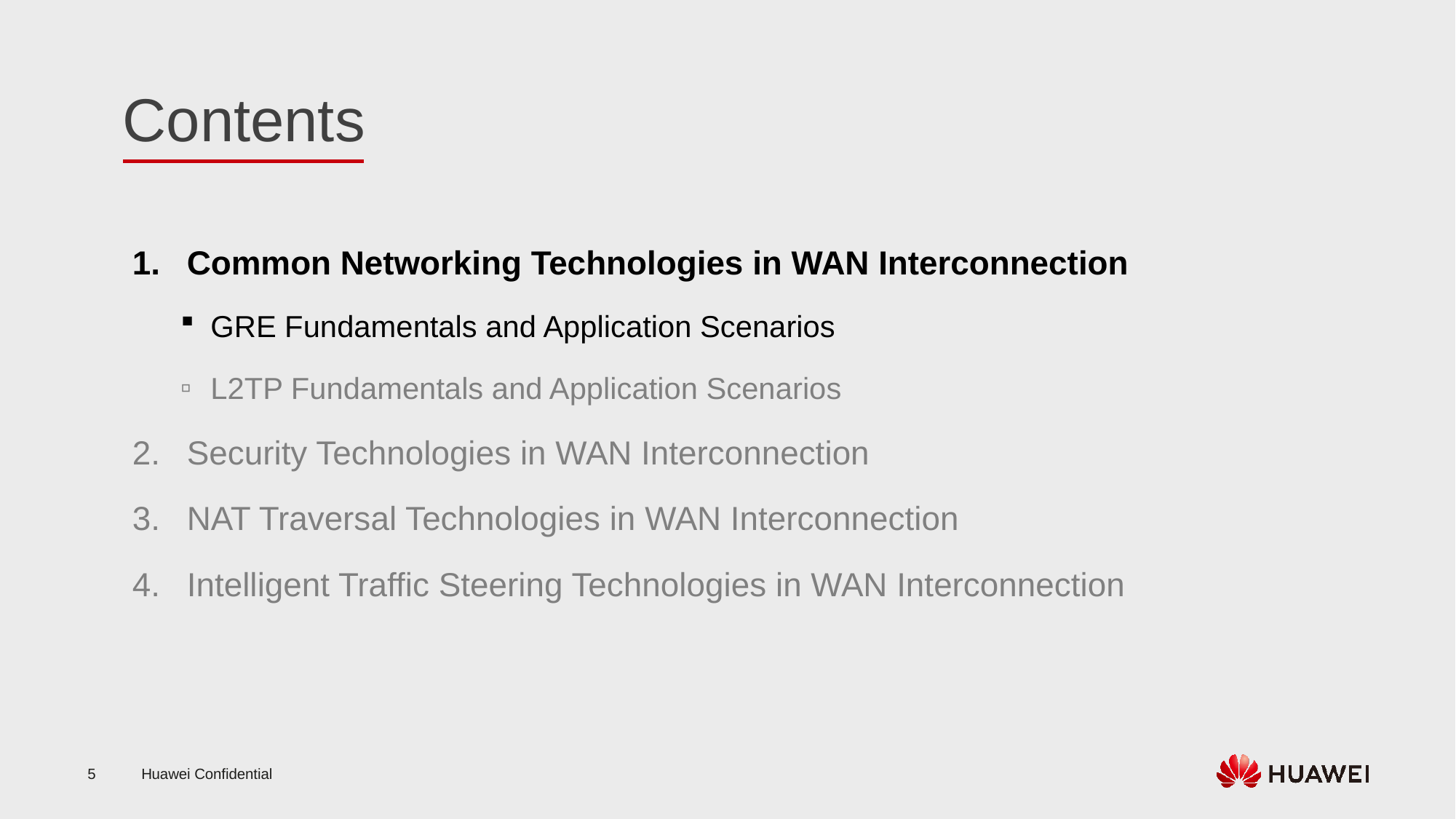

Common Networking Technologies in WAN Interconnection
GRE Fundamentals and Application Scenarios
L2TP Fundamentals and Application Scenarios
Security Technologies in WAN Interconnection
NAT Traversal Technologies in WAN Interconnection
Intelligent Traffic Steering Technologies in WAN Interconnection